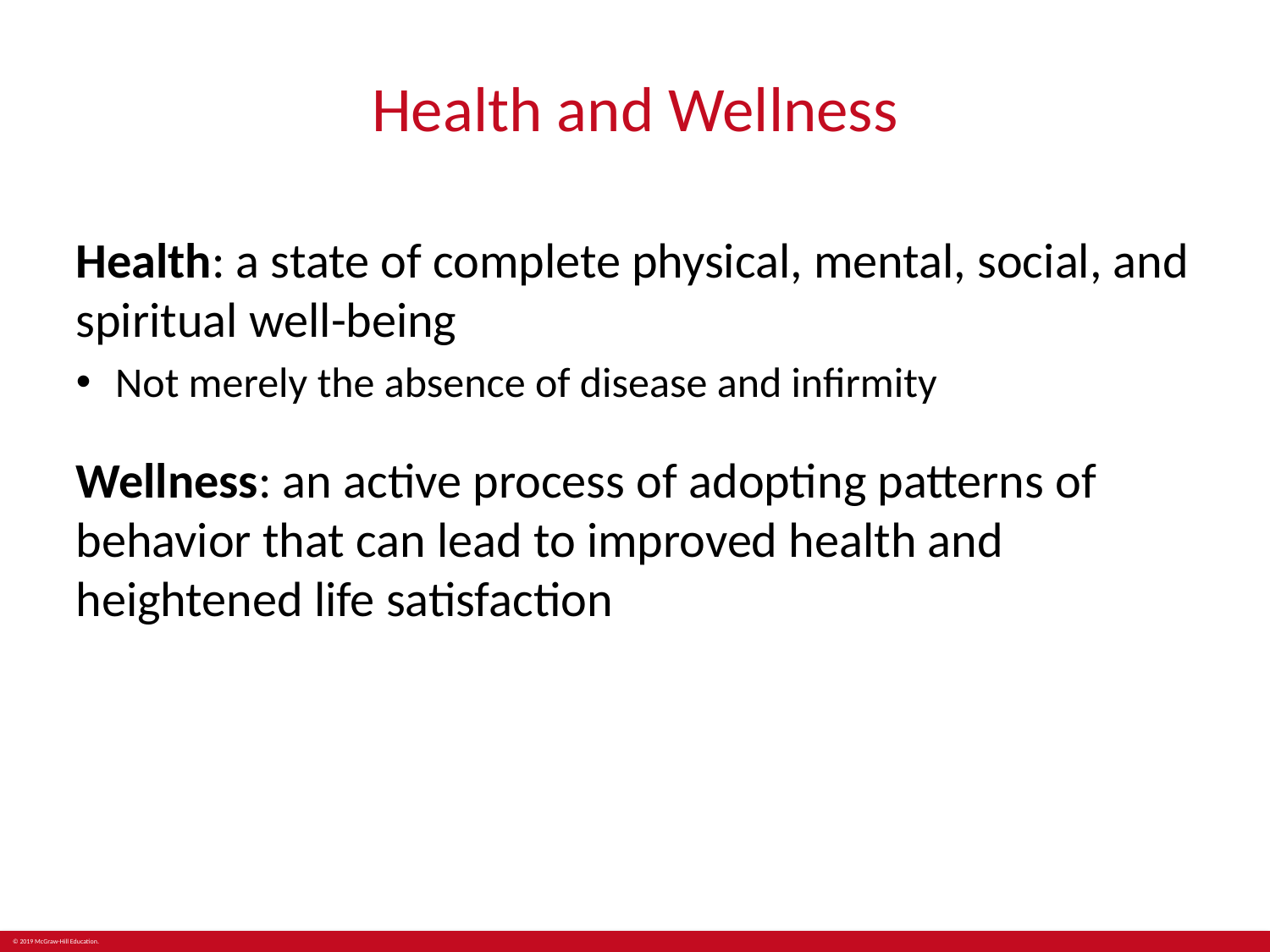

# Health and Wellness
Health: a state of complete physical, mental, social, and spiritual well-being
Not merely the absence of disease and infirmity
Wellness: an active process of adopting patterns of behavior that can lead to improved health and heightened life satisfaction